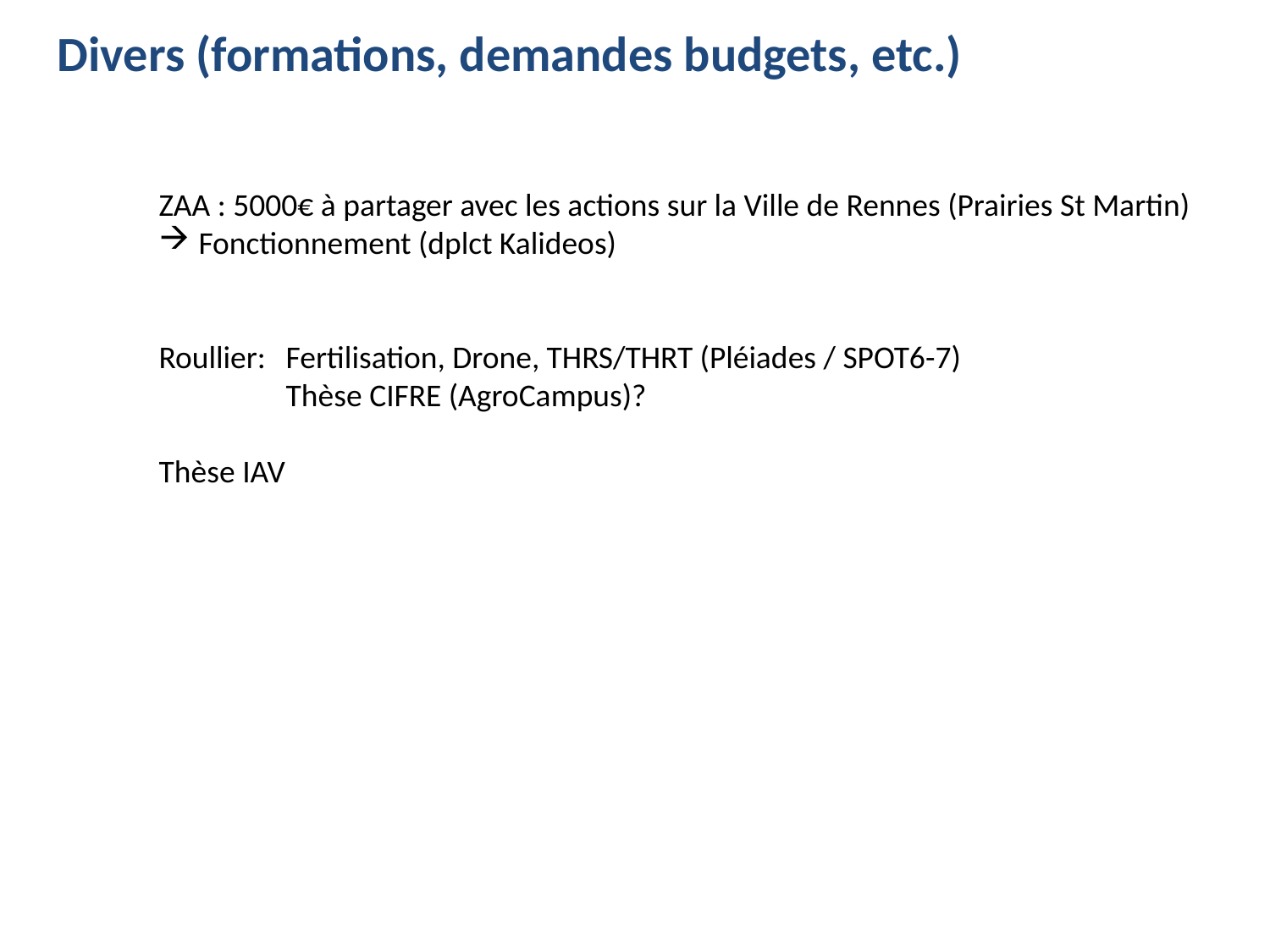

Divers (formations, demandes budgets, etc.)
ZAA : 5000€ à partager avec les actions sur la Ville de Rennes (Prairies St Martin)
Fonctionnement (dplct Kalideos)

Roullier: 	Fertilisation, Drone, THRS/THRT (Pléiades / SPOT6-7)
	Thèse CIFRE (AgroCampus)?

Thèse IAV